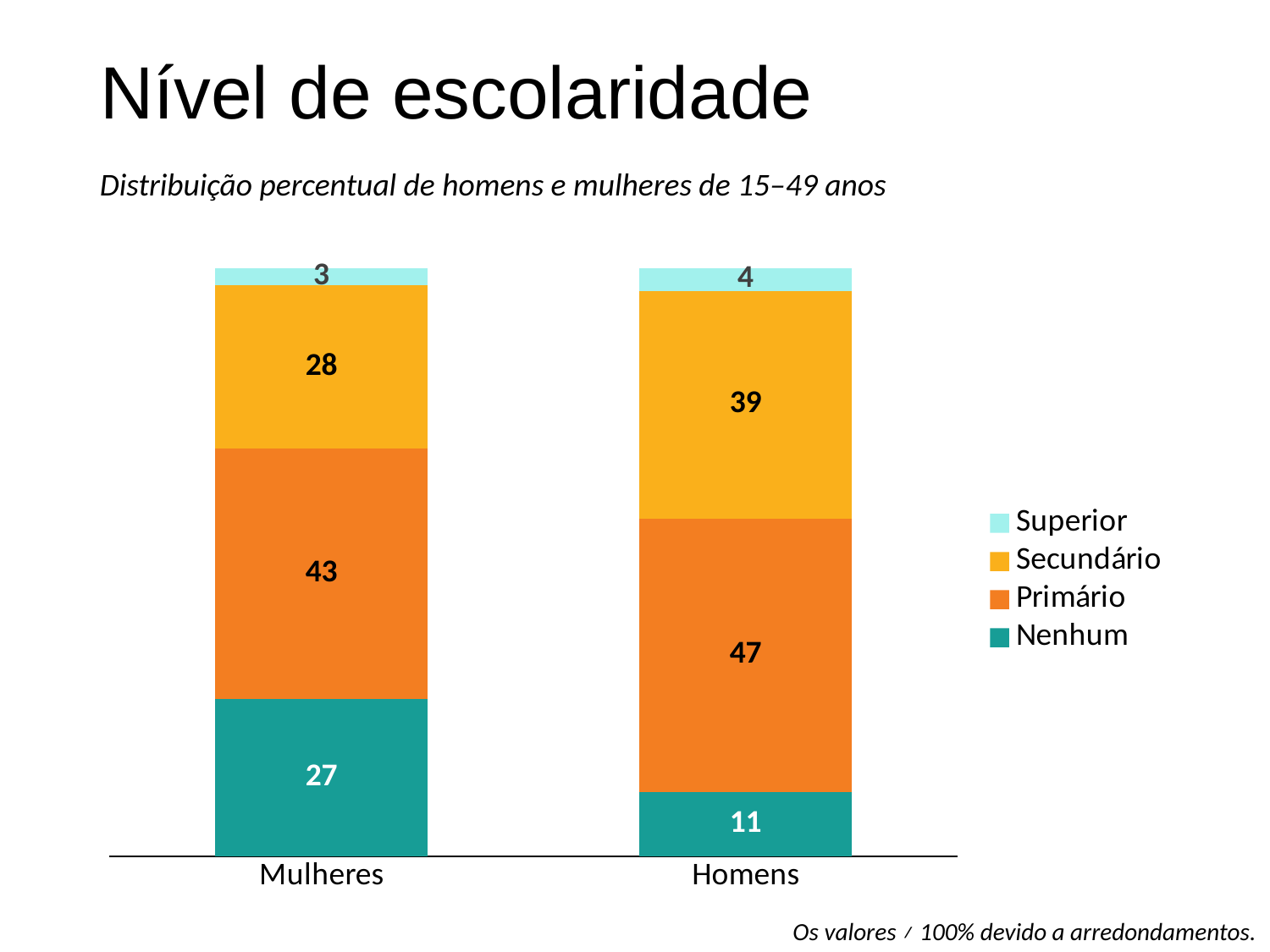

# Nível de escolaridade
Distribuição percentual de homens e mulheres de 15–49 anos

### Chart

| Category | Nenhum | Primário | Secundário | Superior |
|---|---|---|---|---|
| Mulheres | 27.0 | 43.0 | 28.0 | 3.0 |
| Homens | 11.0 | 47.0 | 39.0 | 4.0 |
Os valores ≠ 100% devido a arredondamentos.